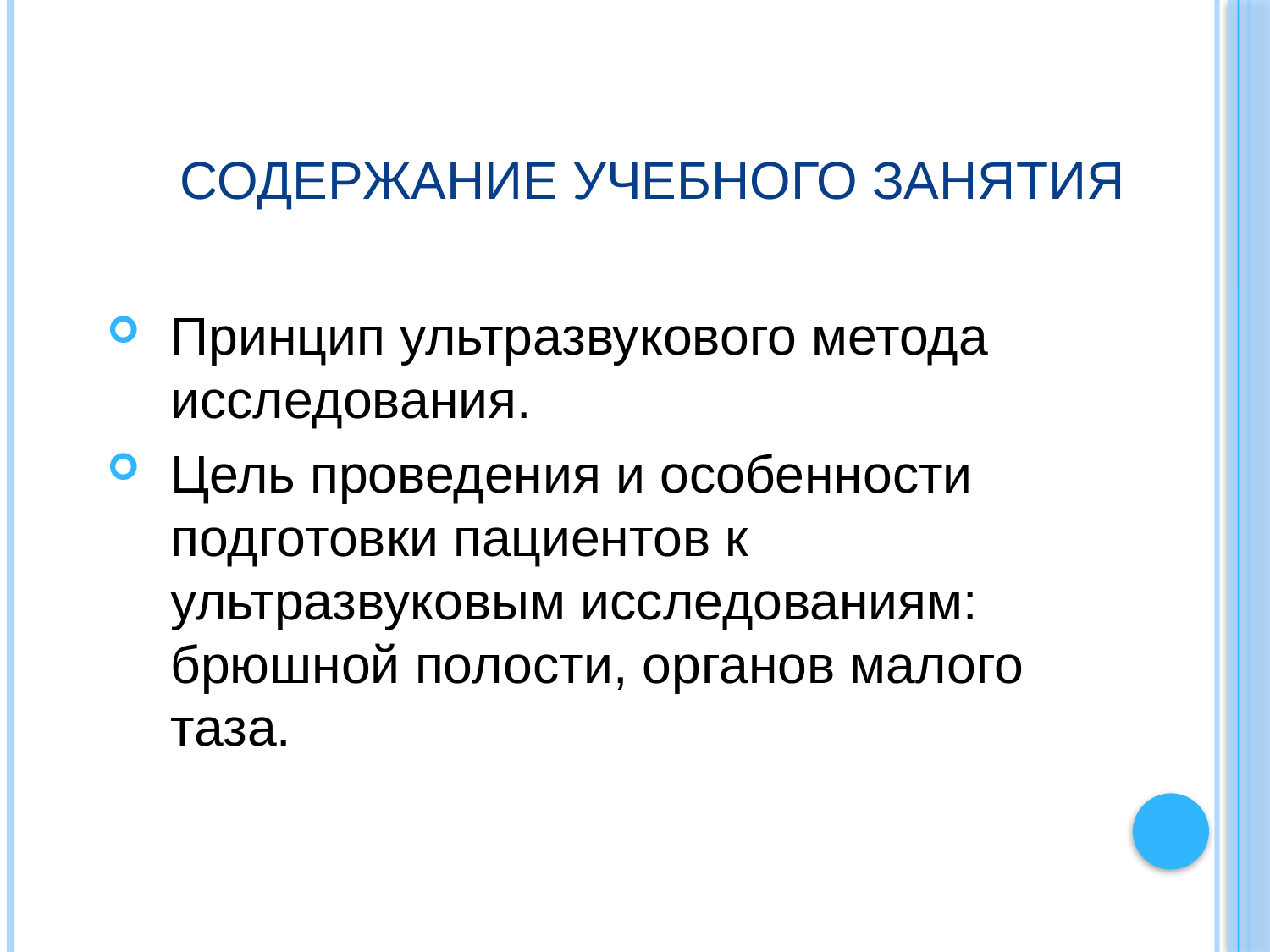

# Содержание учебного занятия
Принцип ультразвукового метода исследования.
Цель проведения и особенности подготовки пациентов к ультразвуковым исследованиям: брюшной полости, органов малого таза.